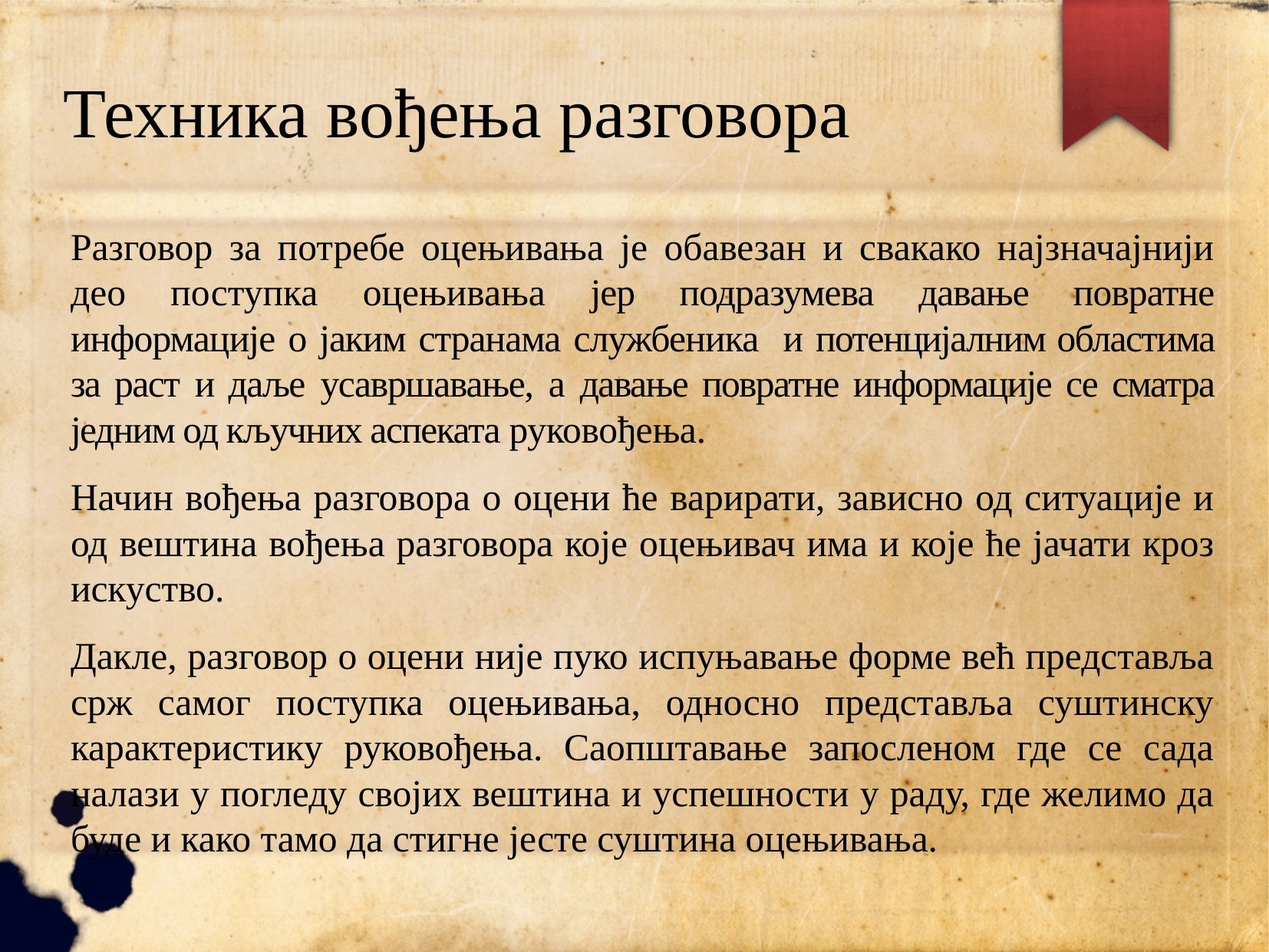

# Техника вођења разговора
Разговор за потребе оцењивања је обавезан и свакако најзначајнији део поступка оцењивања јер подразумева давање повратне информације о јаким странама службеника  и потенцијалним областима за раст и даље усавршавање, а давање повратне информације се сматра једним од кључних аспеката руковођења.
Начин вођења разговора о оцени ће варирати, зависно од ситуације и од вештина вођења разговора које оцењивач има и које ће јачати кроз искуство.
Дакле, разговор о оцени није пуко испуњавање форме већ представља срж самог поступка оцењивања, односно представља суштинску карактеристику руковођења. Саопштавање запосленом где се сада налази у погледу својих вештина и успешности у раду, где желимо да буде и како тамо да стигне јесте суштина оцењивања.